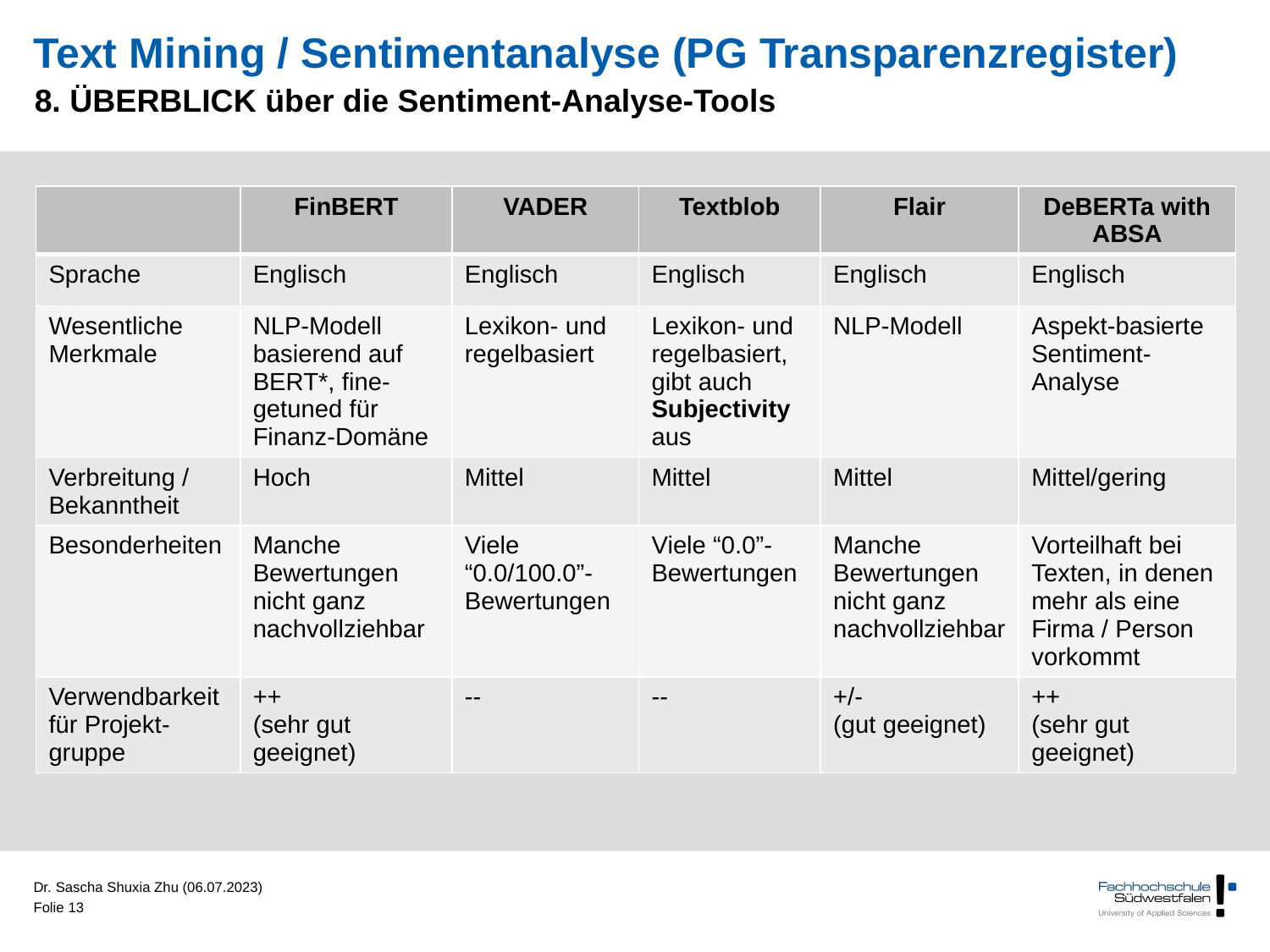

# Text Mining / Sentimentanalyse (PG Transparenzregister)
8. ÜBERBLICK über die Sentiment-Analyse-Tools

|  | FinBERT | VADER | Textblob | Flair | DeBERTa with ABSA |
| --- | --- | --- | --- | --- | --- |
| Sprache | Englisch | Englisch | Englisch | Englisch | Englisch |
| Wesentliche Merkmale | NLP-Modell basierend auf BERT\*, fine-getuned für Finanz-Domäne | Lexikon- und regelbasiert | Lexikon- und regelbasiert, gibt auch Subjectivity aus | NLP-Modell | Aspekt-basierte Sentiment-Analyse |
| Verbreitung / Bekanntheit | Hoch | Mittel | Mittel | Mittel | Mittel/gering |
| Besonderheiten | Manche Bewertungen nicht ganz nachvollziehbar | Viele “0.0/100.0”-Bewertungen | Viele “0.0”-Bewertungen | Manche Bewertungen nicht ganz nachvollziehbar | Vorteilhaft bei Texten, in denen mehr als eine Firma / Person vorkommt |
| Verwendbarkeit für Projekt-gruppe | ++ (sehr gut geeignet) | -- | -- | +/- (gut geeignet) | ++ (sehr gut geeignet) |
Dr. Sascha Shuxia Zhu (06.07.2023)